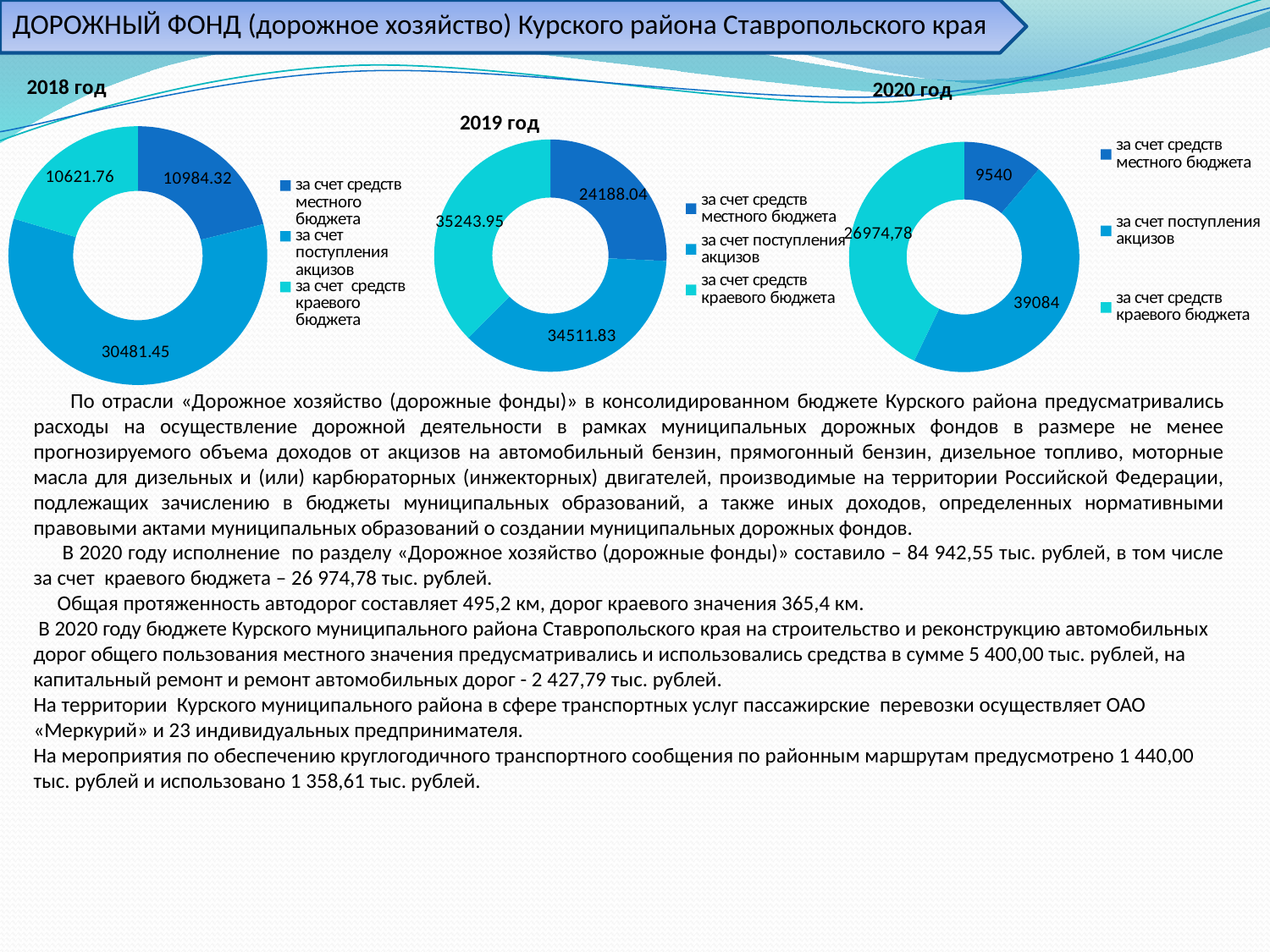

ДОРОЖНЫЙ ФОНД (дорожное хозяйство) Курского района Ставропольского края

### Chart:

| Category | 2020 год |
|---|---|
| за счет средств  местного бюджета  | 9540.0 |
| за счет поступления акцизов | 39084.0 |
| за счет средств краевого бюджета | 36453.0 |

### Chart:

| Category | 2018 год |
|---|---|
| за счет средств местного бюджета  | 10984.32 |
| за счет поступления акцизов | 30481.45 |
| за счет  средств краевого бюджета | 10621.76 |

### Chart:

| Category | 2019 год |
|---|---|
| за счет средств  местного бюджета  | 24188.04 |
| за счет поступления акцизов | 34511.83 |
| за счет средств краевого бюджета | 35243.95000000001 |
     По отрасли «Дорожное хозяйство (дорожные фонды)» в консолидированном бюджете Курского района предусматривались расходы на осуществление дорожной деятельности в рамках муниципальных дорожных фондов в размере не менее прогнозируемого объема доходов от акцизов на автомобильный бензин, прямогонный бензин, дизельное топливо, моторные масла для дизельных и (или) карбюраторных (инжекторных) двигателей, производимые на территории Российской Федерации, подлежащих зачислению в бюджеты муниципальных образований, а также иных доходов, определенных нормативными правовыми актами муниципальных образований о создании муниципальных дорожных фондов.
     В 2020 году исполнение  по разделу «Дорожное хозяйство (дорожные фонды)» составило – 84 942,55 тыс. рублей, в том числе за счет  краевого бюджета – 26 974,78 тыс. рублей.
    Общая протяженность автодорог составляет 495,2 км, дорог краевого значения 365,4 км.
 В 2020 году бюджете Курского муниципального района Ставропольского края на строительство и реконструкцию автомобильных дорог общего пользования местного значения предусматривались и использовались средства в сумме 5 400,00 тыс. рублей, на капитальный ремонт и ремонт автомобильных дорог - 2 427,79 тыс. рублей.
На территории  Курского муниципального района в сфере транспортных услуг пассажирские  перевозки осуществляет ОАО «Меркурий» и 23 индивидуальных предпринимателя.
На мероприятия по обеспечению круглогодичного транспортного сообщения по районным маршрутам предусмотрено 1 440,00 тыс. рублей и использовано 1 358,61 тыс. рублей.